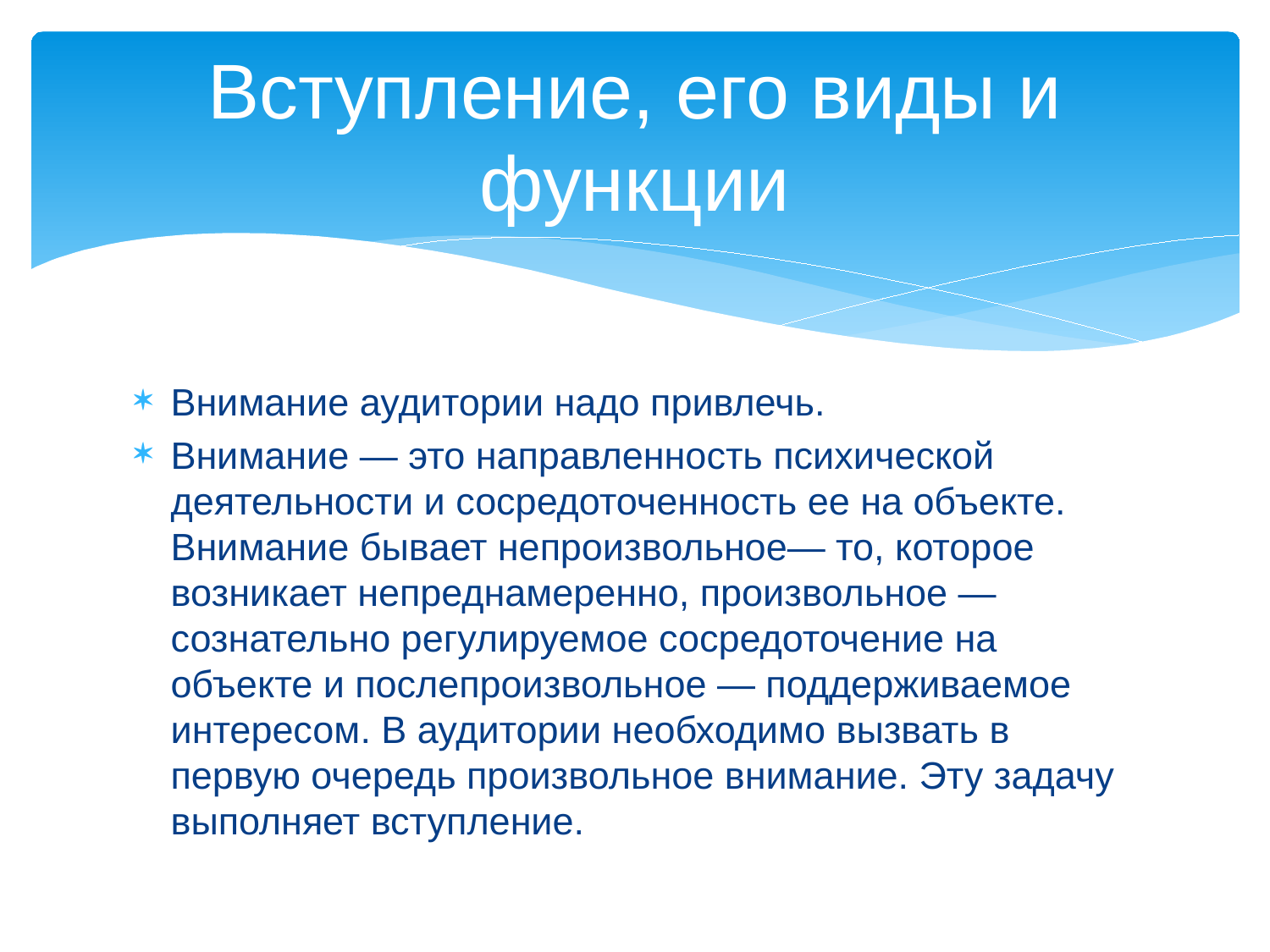

# Вступление, его виды и функции
Внимание аудитории надо привлечь.
Внимание — это направленность психической деятельности и сосредоточенность ее на объекте. Внимание бывает непроизвольное— то, которое возникает непреднамеренно, произвольное — сознательно регулируемое сосредоточение на объекте и послепроизвольное — поддерживаемое интересом. В аудитории необходимо вызвать в первую очередь произвольное внимание. Эту задачу выполняет вступление.